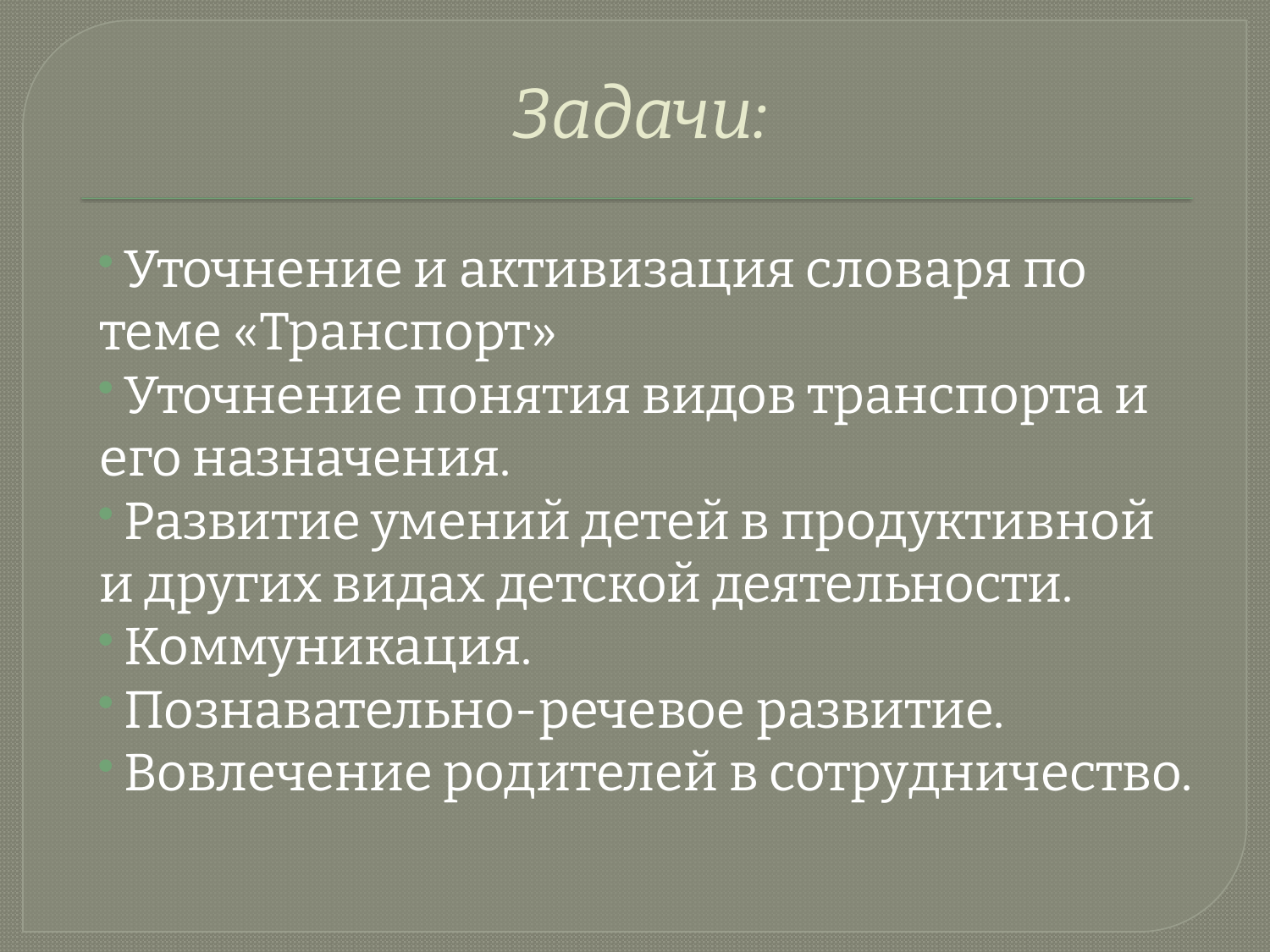

# Задачи:
 Уточнение и активизация словаря по
теме «Транспорт»
 Уточнение понятия видов транспорта и его назначения.
 Развитие умений детей в продуктивной и других видах детской деятельности.
 Коммуникация.
 Познавательно-речевое развитие.
 Вовлечение родителей в сотрудничество.